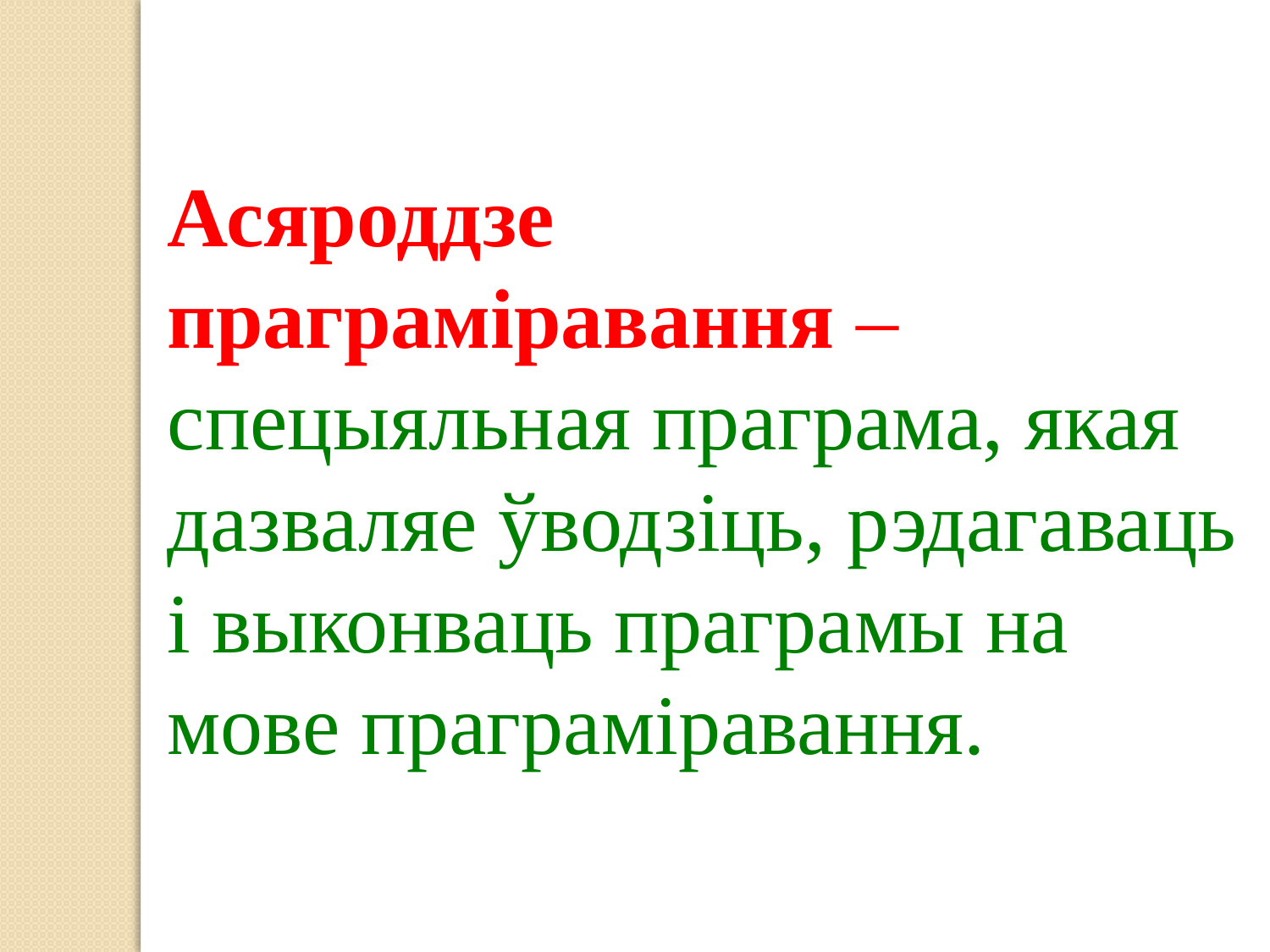

Асяроддзе праграміравання – спецыяльная праграма, якая дазваляе ўводзіць, рэдагаваць і выконваць праграмы на мове праграміравання.